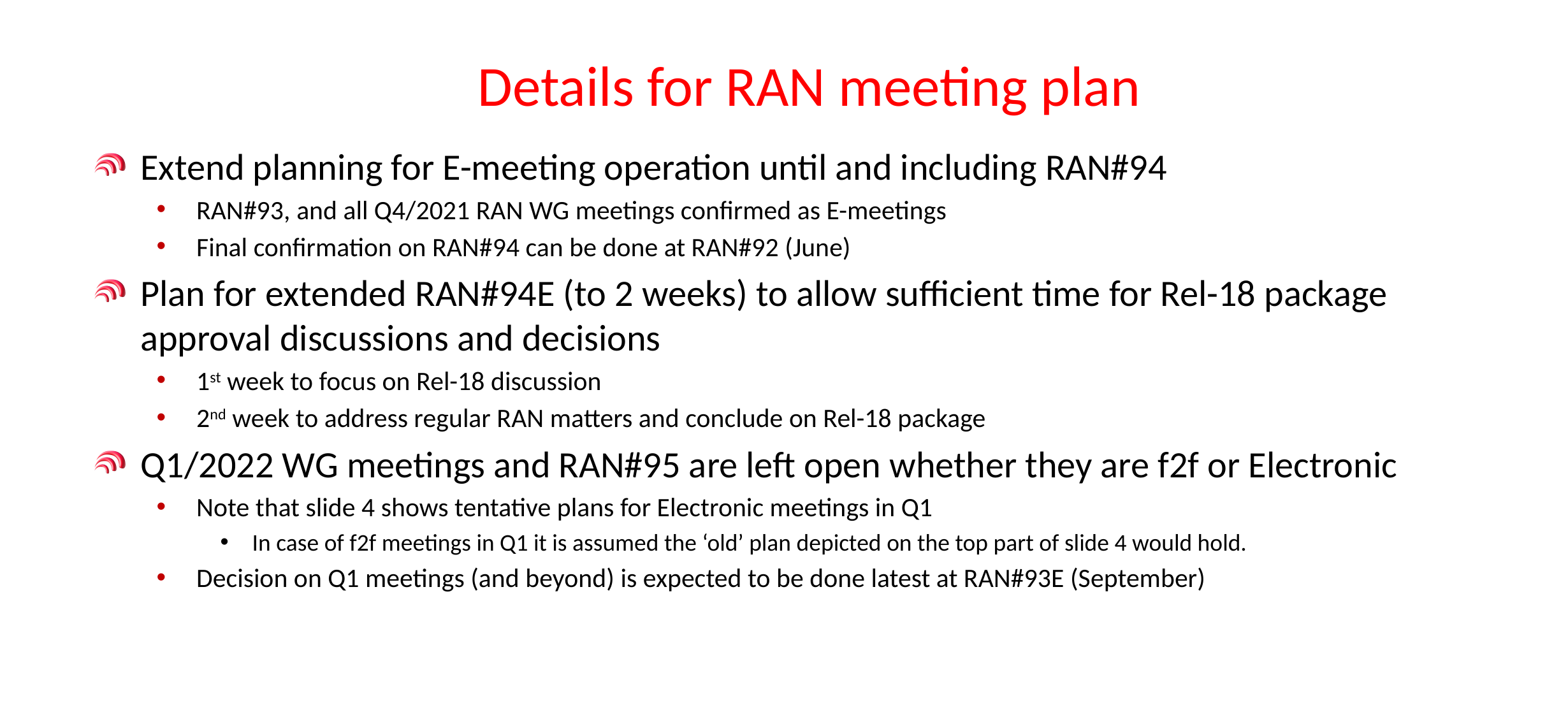

# Details for RAN meeting plan
Extend planning for E-meeting operation until and including RAN#94
RAN#93, and all Q4/2021 RAN WG meetings confirmed as E-meetings
Final confirmation on RAN#94 can be done at RAN#92 (June)
Plan for extended RAN#94E (to 2 weeks) to allow sufficient time for Rel-18 package approval discussions and decisions
1st week to focus on Rel-18 discussion
2nd week to address regular RAN matters and conclude on Rel-18 package
Q1/2022 WG meetings and RAN#95 are left open whether they are f2f or Electronic
Note that slide 4 shows tentative plans for Electronic meetings in Q1
In case of f2f meetings in Q1 it is assumed the ‘old’ plan depicted on the top part of slide 4 would hold.
Decision on Q1 meetings (and beyond) is expected to be done latest at RAN#93E (September)